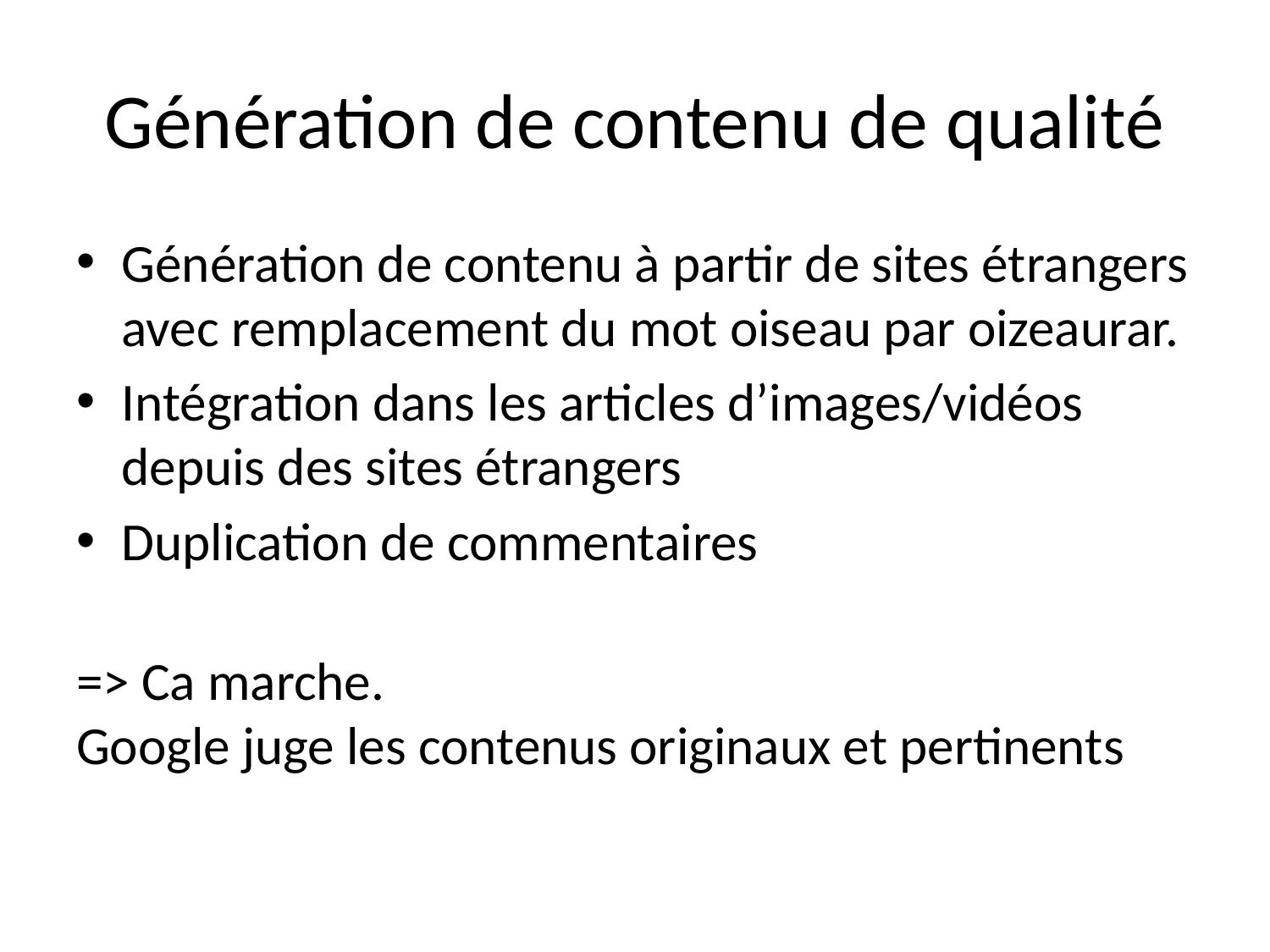

# Génération de contenu de qualité
Génération de contenu à partir de sites étrangers avec remplacement du mot oiseau par oizeaurar.
Intégration dans les articles d’images/vidéos depuis des sites étrangers
Duplication de commentaires
=> Ca marche.
Google juge les contenus originaux et pertinents